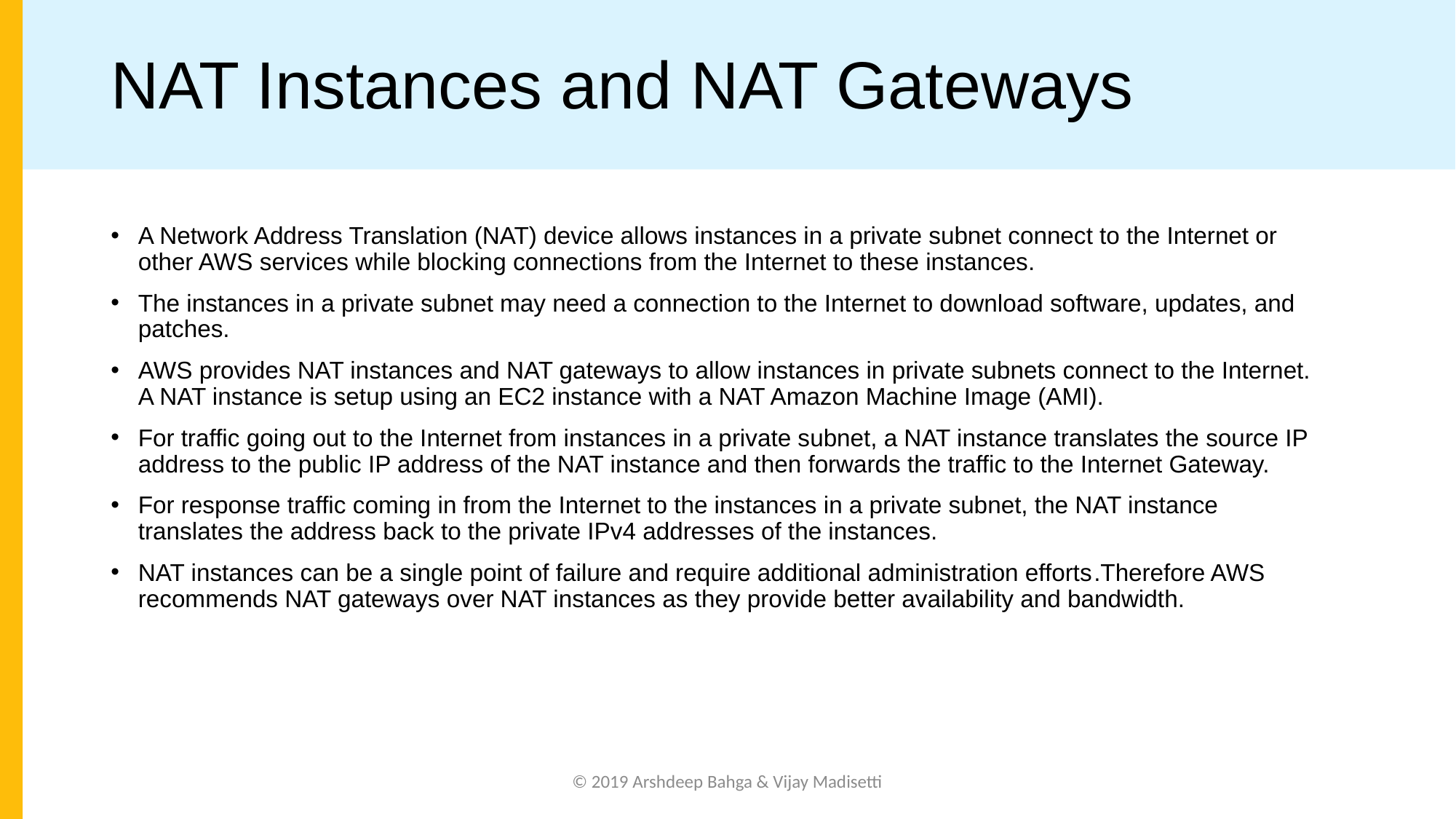

# NAT Instances and NAT Gateways
A Network Address Translation (NAT) device allows instances in a private subnet connect to the Internet or other AWS services while blocking connections from the Internet to these instances.
The instances in a private subnet may need a connection to the Internet to download software, updates, and patches.
AWS provides NAT instances and NAT gateways to allow instances in private subnets connect to the Internet. A NAT instance is setup using an EC2 instance with a NAT Amazon Machine Image (AMI).
For traffic going out to the Internet from instances in a private subnet, a NAT instance translates the source IP address to the public IP address of the NAT instance and then forwards the traffic to the Internet Gateway.
For response traffic coming in from the Internet to the instances in a private subnet, the NAT instance translates the address back to the private IPv4 addresses of the instances.
NAT instances can be a single point of failure and require additional administration efforts.Therefore AWS recommends NAT gateways over NAT instances as they provide better availability and bandwidth.
© 2019 Arshdeep Bahga & Vijay Madisetti